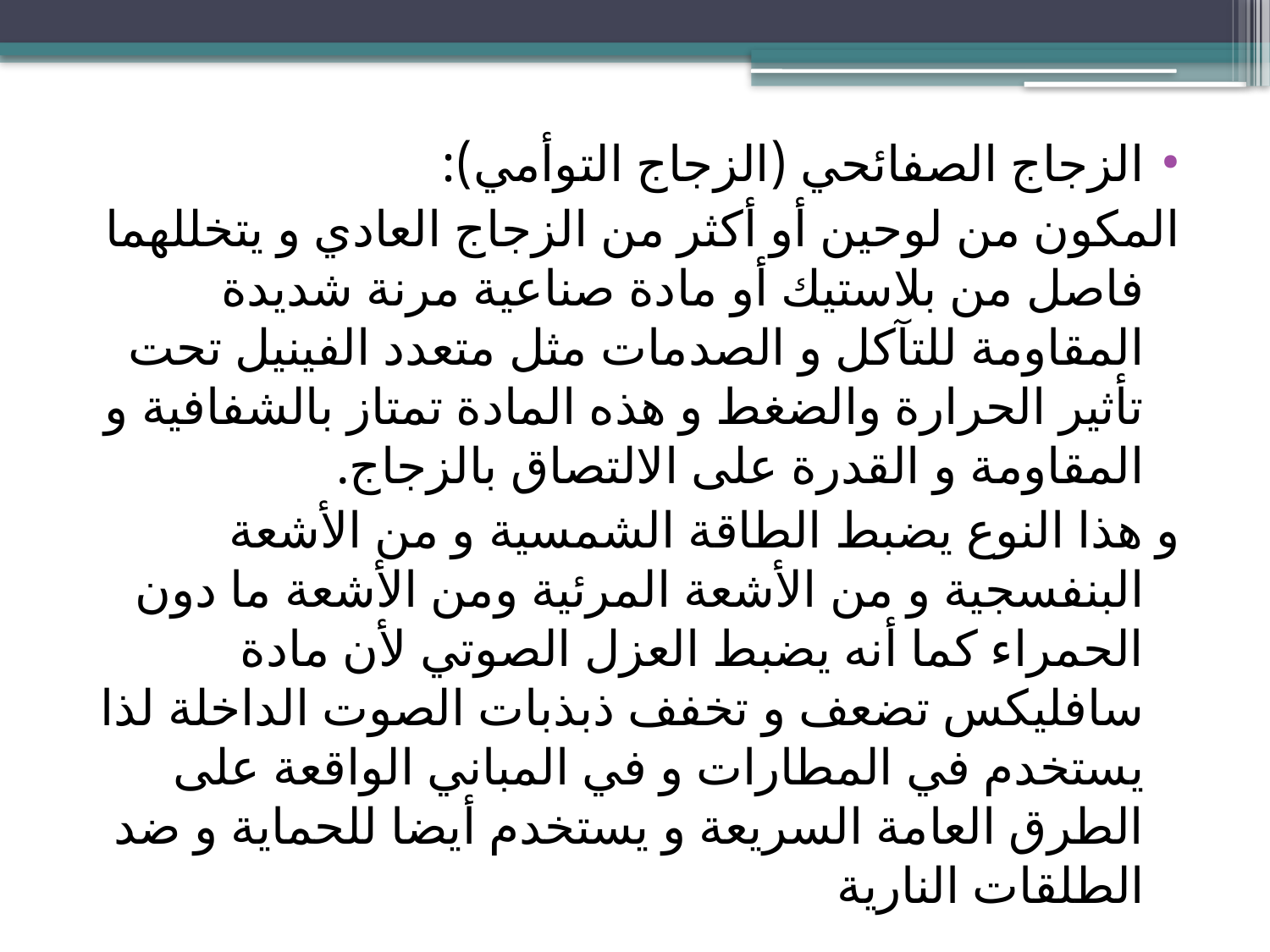

الزجاج الصفائحي (الزجاج التوأمي):
المكون من لوحين أو أكثر من الزجاج العادي و يتخللهما فاصل من بلاستيك أو مادة صناعية مرنة شديدة المقاومة للتآكل و الصدمات مثل متعدد الفينيل تحت تأثير الحرارة والضغط و هذه المادة تمتاز بالشفافية و المقاومة و القدرة على الالتصاق بالزجاج.
و هذا النوع يضبط الطاقة الشمسية و من الأشعة البنفسجية و من الأشعة المرئية ومن الأشعة ما دون الحمراء كما أنه يضبط العزل الصوتي لأن مادة سافليكس تضعف و تخفف ذبذبات الصوت الداخلة لذا يستخدم في المطارات و في المباني الواقعة على الطرق العامة السريعة و يستخدم أيضا للحماية و ضد الطلقات النارية